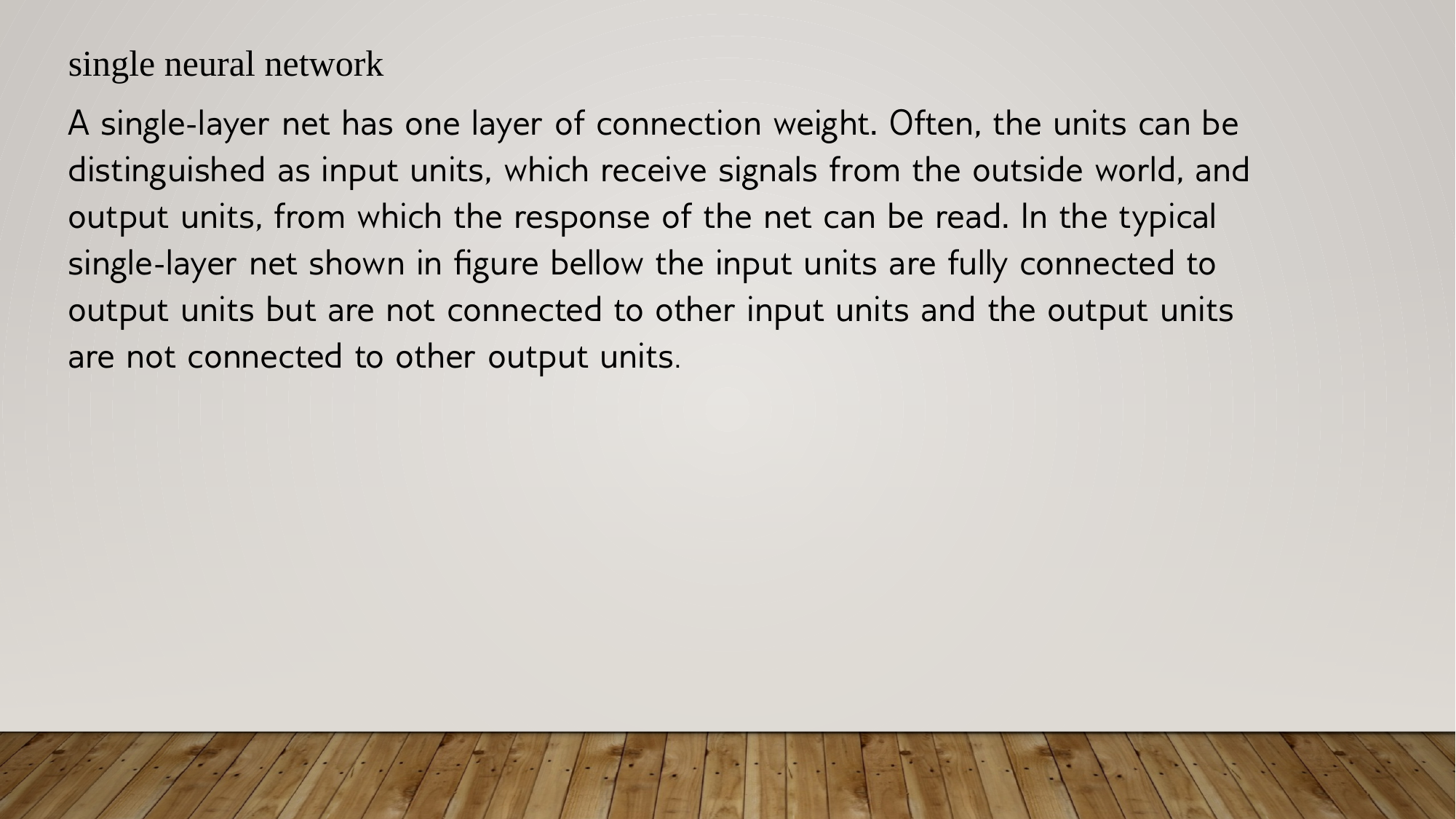

single neural network
A single-layer net has one layer of connection weight. Often, the units can be distinguished as input units, which receive signals from the outside world, and output units, from which the response of the net can be read. In the typical single-layer net shown in figure bellow the input units are fully connected to output units but are not connected to other input units and the output units are not connected to other output units.